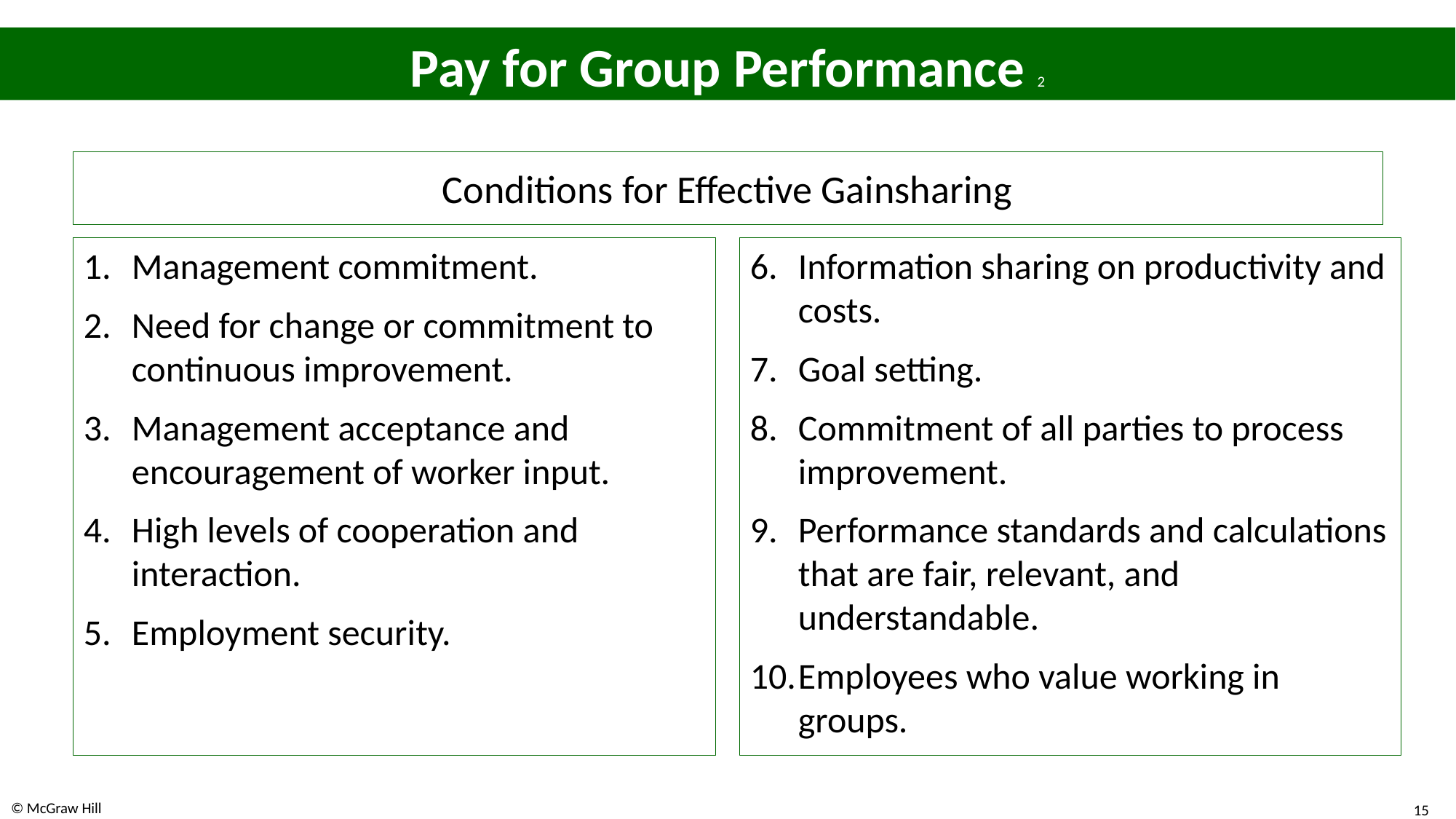

# Pay for Group Performance 2
Conditions for Effective Gainsharing
Management commitment.
Need for change or commitment to continuous improvement.
Management acceptance and encouragement of worker input.
High levels of cooperation and interaction.
Employment security.
Information sharing on productivity and costs.
Goal setting.
Commitment of all parties to process improvement.
Performance standards and calculations that are fair, relevant, and understandable.
Employees who value working in groups.